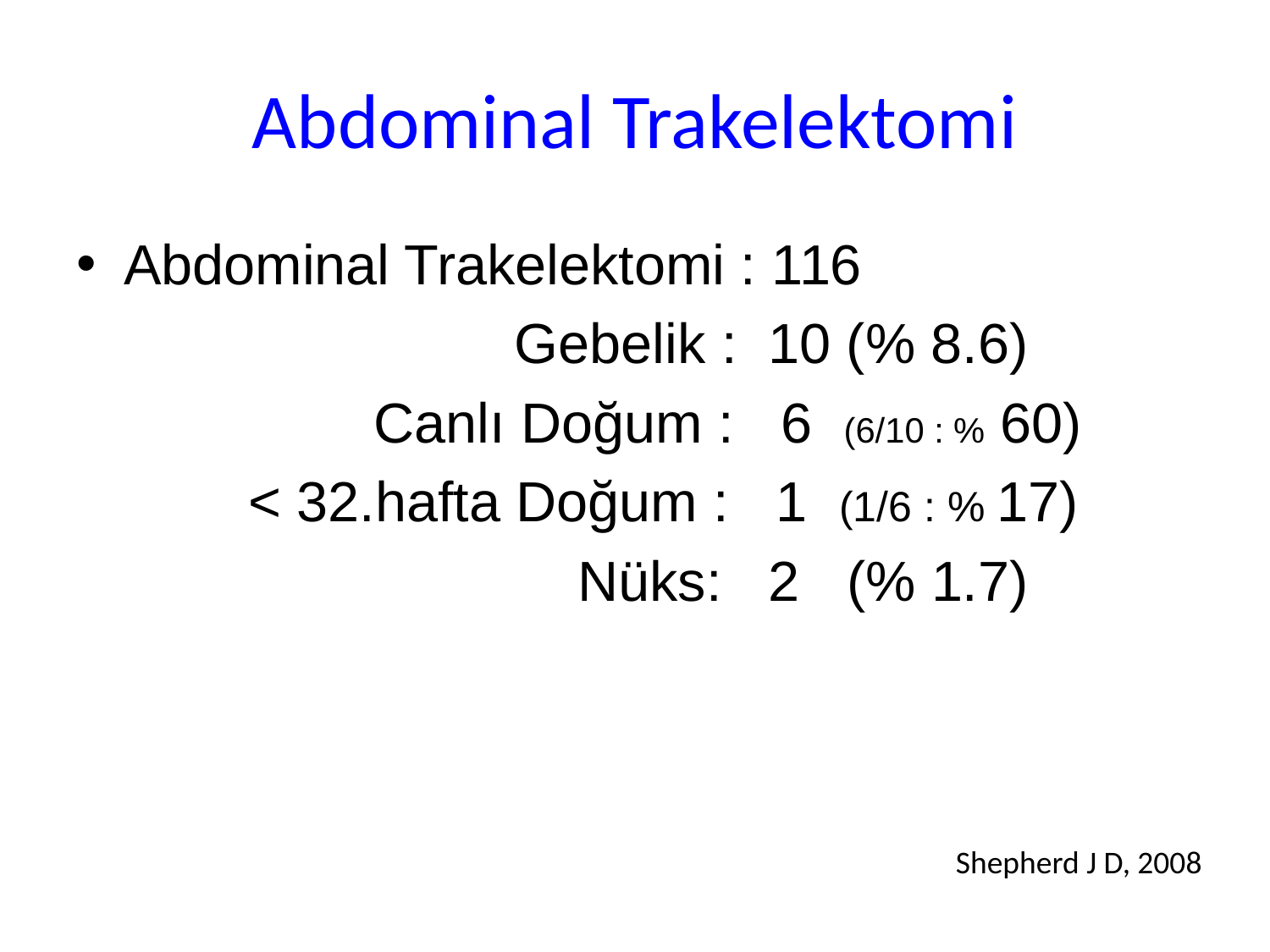

# Abdominal Trakelektomi
Abdominal Trakelektomi : 116
                            Gebelik :  10 (% 8.6)
                   Canlı Doğum :   6  (6/10 : % 60)
           < 32.hafta Doğum :   1  (1/6 : % 17)
                                Nüks:   2   (% 1.7)
Shepherd J D, 2008